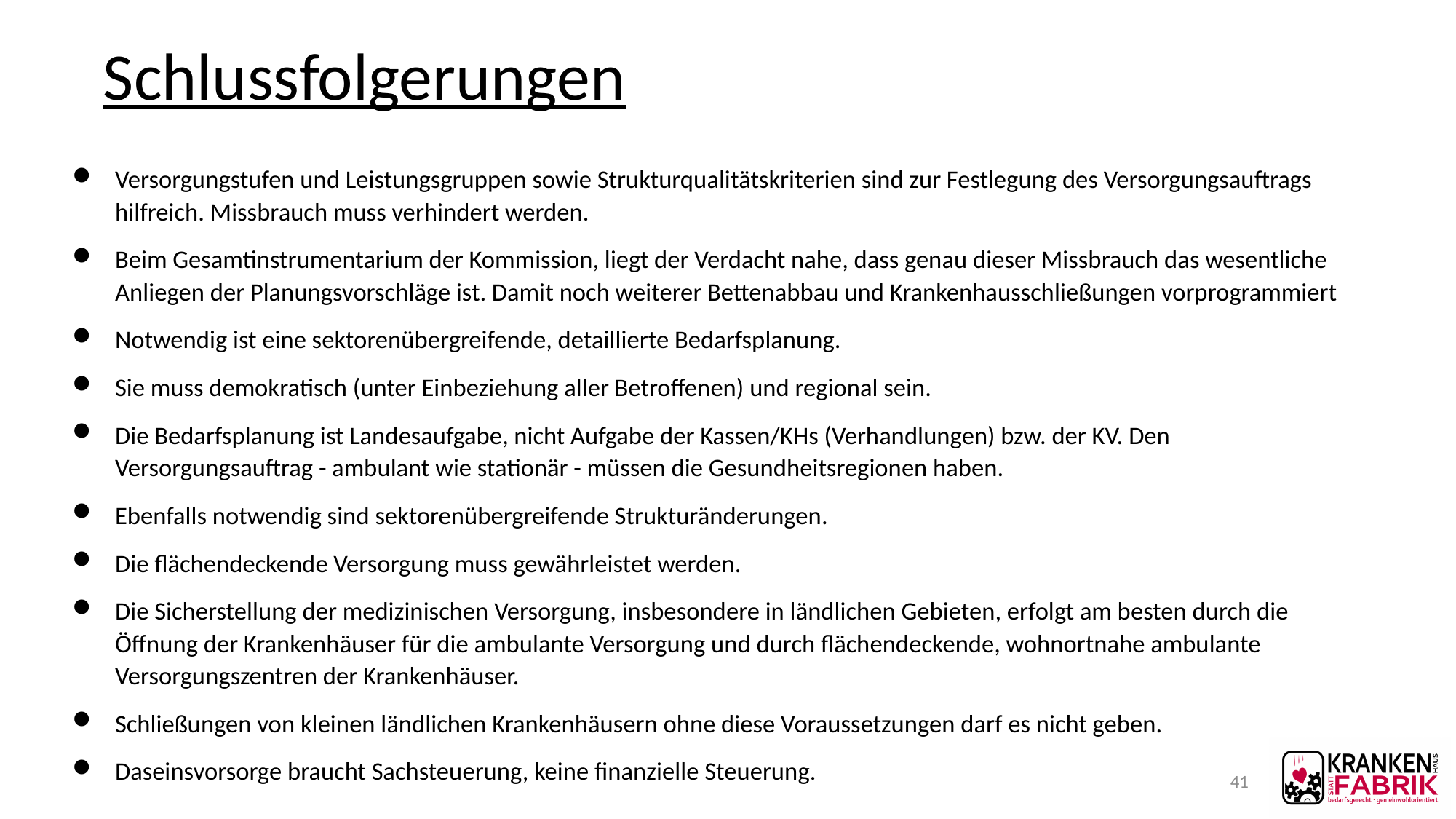

# Schlussfolgerungen
Versorgungstufen und Leistungsgruppen sowie Strukturqualitätskriterien sind zur Festlegung des Versorgungsauftrags hilfreich. Missbrauch muss verhindert werden.
Beim Gesamtinstrumentarium der Kommission, liegt der Verdacht nahe, dass genau dieser Missbrauch das wesentliche Anliegen der Planungsvorschläge ist. Damit noch weiterer Bettenabbau und Krankenhausschließungen vorprogrammiert
Notwendig ist eine sektorenübergreifende, detaillierte Bedarfsplanung.
Sie muss demokratisch (unter Einbeziehung aller Betroffenen) und regional sein.
Die Bedarfsplanung ist Landesaufgabe, nicht Aufgabe der Kassen/KHs (Verhandlungen) bzw. der KV. Den Versorgungsauftrag - ambulant wie stationär - müssen die Gesundheitsregionen haben.
Ebenfalls notwendig sind sektorenübergreifende Strukturänderungen.
Die flächendeckende Versorgung muss gewährleistet werden.
Die Sicherstellung der medizinischen Versorgung, insbesondere in ländlichen Gebieten, erfolgt am besten durch die Öffnung der Krankenhäuser für die ambulante Versorgung und durch flächendeckende, wohnortnahe ambulante Versorgungszentren der Krankenhäuser.
Schließungen von kleinen ländlichen Krankenhäusern ohne diese Voraussetzungen darf es nicht geben.
Daseinsvorsorge braucht Sachsteuerung, keine finanzielle Steuerung.

41